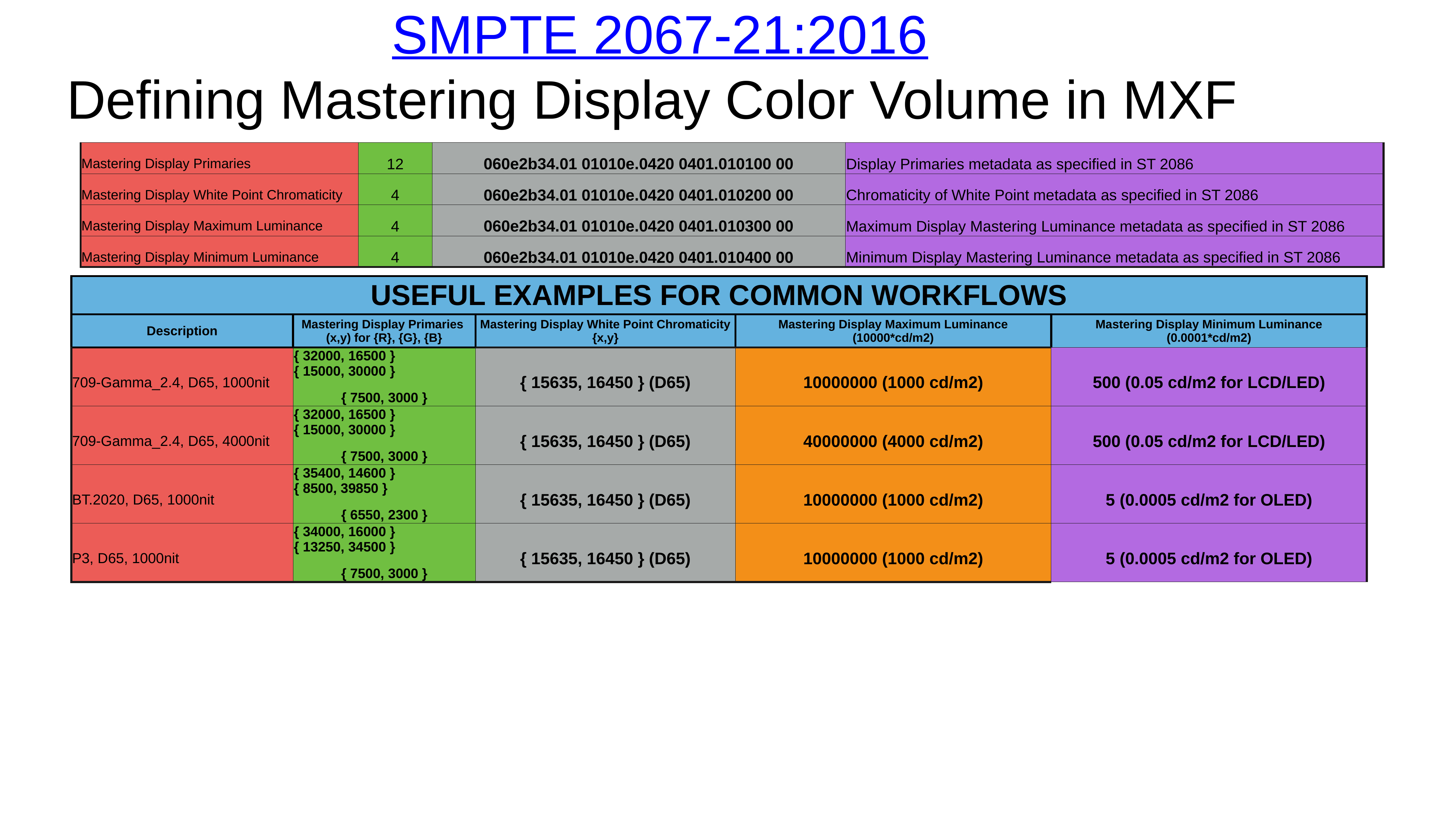

# SMPTE 2067-21:2016 Defining Mastering Display Color Volume in MXF
| Mastering Display Primaries | 12 | 060e2b34.01 01010e.0420 0401.010100 00 | Display Primaries metadata as specified in ST 2086 |
| --- | --- | --- | --- |
| Mastering Display White Point Chromaticity | 4 | 060e2b34.01 01010e.0420 0401.010200 00 | Chromaticity of White Point metadata as specified in ST 2086 |
| Mastering Display Maximum Luminance | 4 | 060e2b34.01 01010e.0420 0401.010300 00 | Maximum Display Mastering Luminance metadata as specified in ST 2086 |
| Mastering Display Minimum Luminance | 4 | 060e2b34.01 01010e.0420 0401.010400 00 | Minimum Display Mastering Luminance metadata as specified in ST 2086 |
| USEFUL EXAMPLES FOR COMMON WORKFLOWS |  |  |  |  |
| --- | --- | --- | --- | --- |
| Description | Mastering Display Primaries  (x,y) for {R}, {G}, {B} | Mastering Display White Point Chromaticity {x,y} | Mastering Display Maximum Luminance (10000\*cd/m2) | Mastering Display Minimum Luminance (0.0001\*cd/m2) |
| 709-Gamma\_2.4, D65, 1000nit | { 32000, 16500 } { 15000, 30000 } { 7500, 3000 } | { 15635, 16450 } (D65) | 10000000 (1000 cd/m2) | 500 (0.05 cd/m2 for LCD/LED) |
| 709-Gamma\_2.4, D65, 4000nit | { 32000, 16500 } { 15000, 30000 } { 7500, 3000 } | { 15635, 16450 } (D65) | 40000000 (4000 cd/m2) | 500 (0.05 cd/m2 for LCD/LED) |
| BT.2020, D65, 1000nit | { 35400, 14600 } { 8500, 39850 } { 6550, 2300 } | { 15635, 16450 } (D65) | 10000000 (1000 cd/m2) | 5 (0.0005 cd/m2 for OLED) |
| P3, D65, 1000nit | { 34000, 16000 } { 13250, 34500 } { 7500, 3000 } | { 15635, 16450 } (D65) | 10000000 (1000 cd/m2) | 5 (0.0005 cd/m2 for OLED) |
Chris Arley Seeger - Director, Advanced Content Production Technology
5
© 2016 NBCUniversal, LLC.